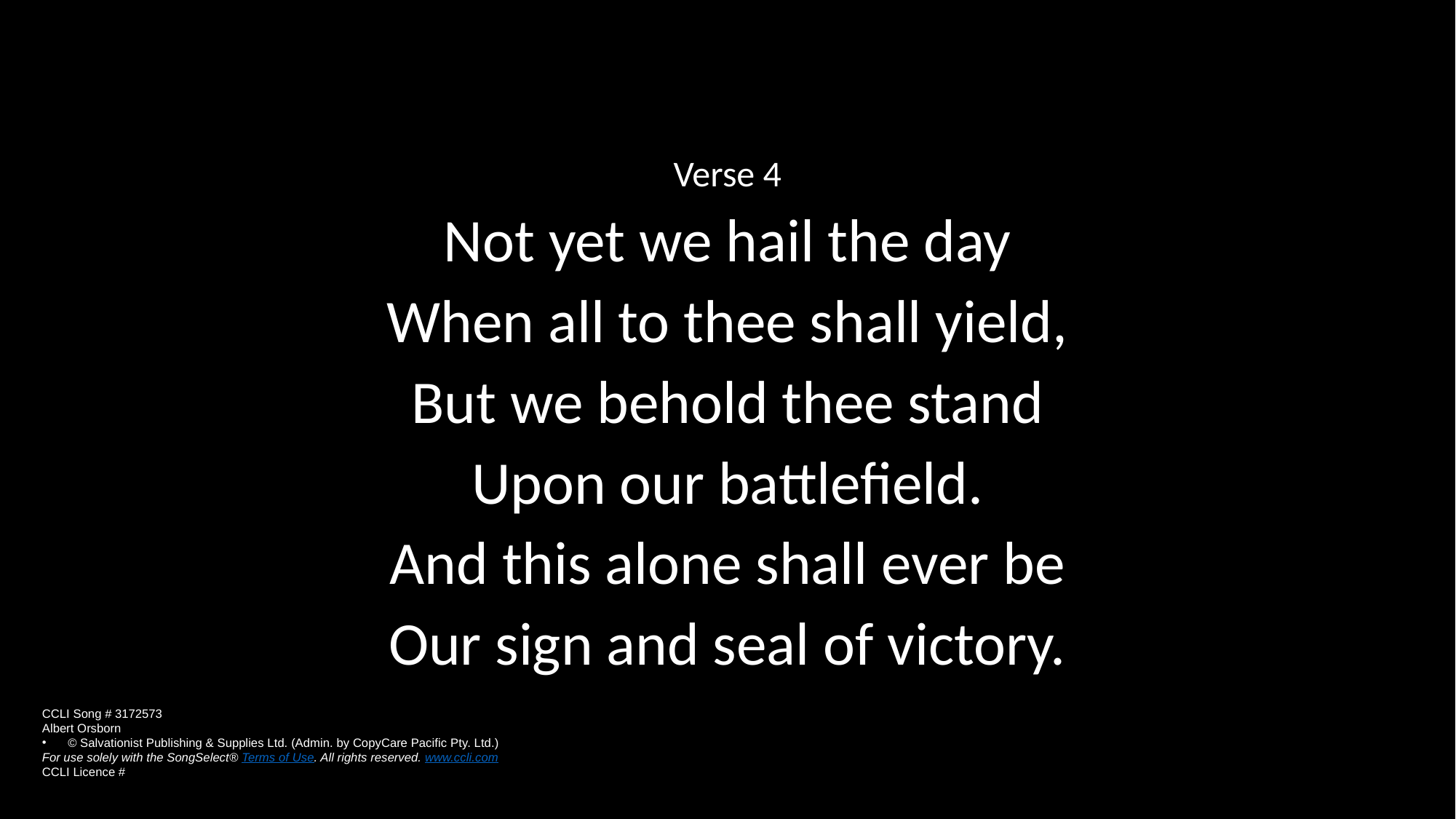

Verse 4
Not yet we hail the day
When all to thee shall yield,
But we behold thee stand
Upon our battlefield.
And this alone shall ever be
Our sign and seal of victory.
CCLI Song # 3172573
Albert Orsborn
© Salvationist Publishing & Supplies Ltd. (Admin. by CopyCare Pacific Pty. Ltd.)
For use solely with the SongSelect® Terms of Use. All rights reserved. www.ccli.com
CCLI Licence #